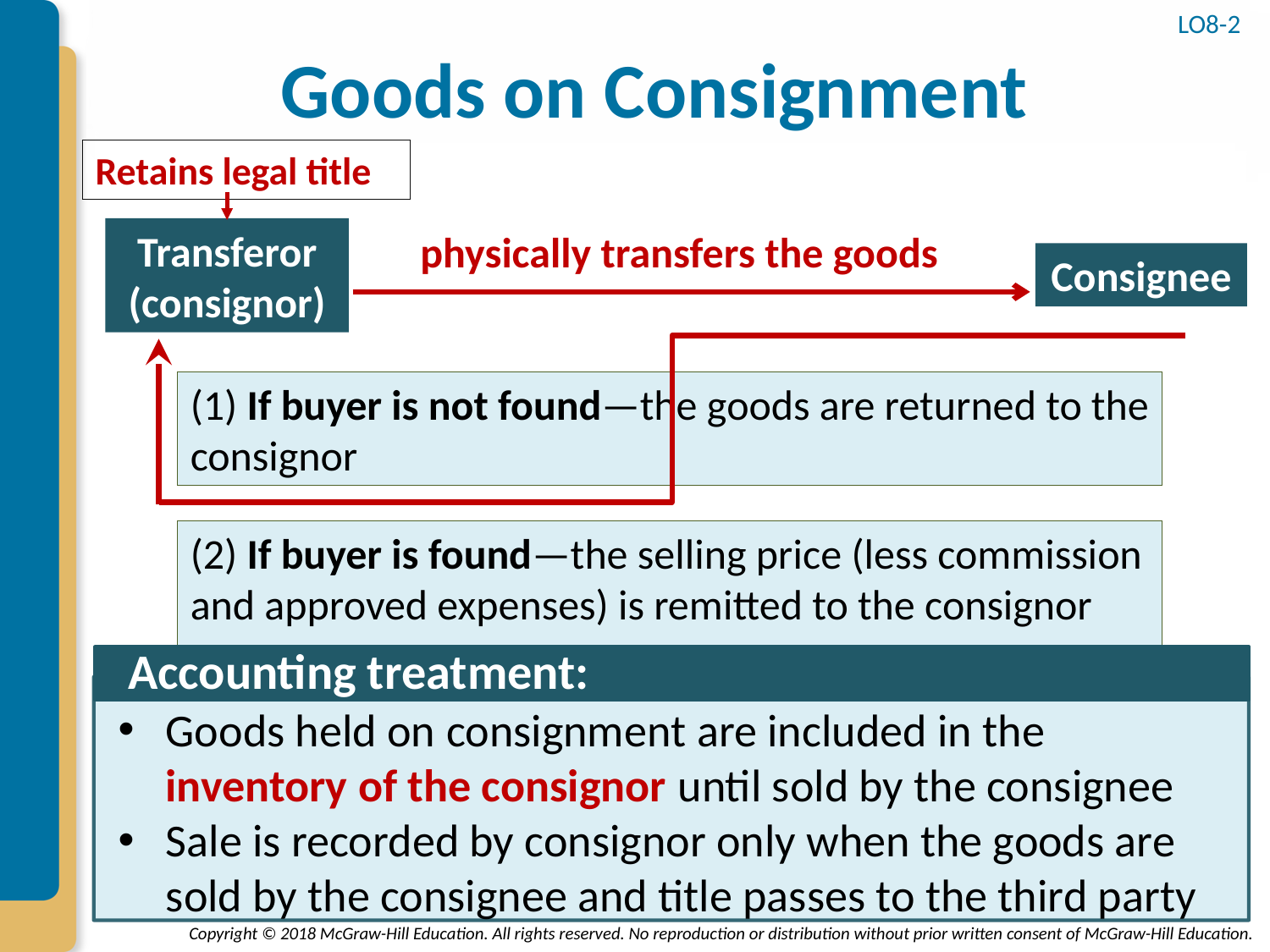

LO8-2
# Goods on Consignment
Retains legal title
Consignee
Transferor
(consignor)
physically transfers the goods

(1) If buyer is not found—the goods are returned to the consignor
(2) If buyer is found—the selling price (less commission
and approved expenses) is remitted to the consignor

Accounting treatment:
Goods held on consignment are included in the inventory of the consignor until sold by the consignee
Sale is recorded by consignor only when the goods are sold by the consignee and title passes to the third party